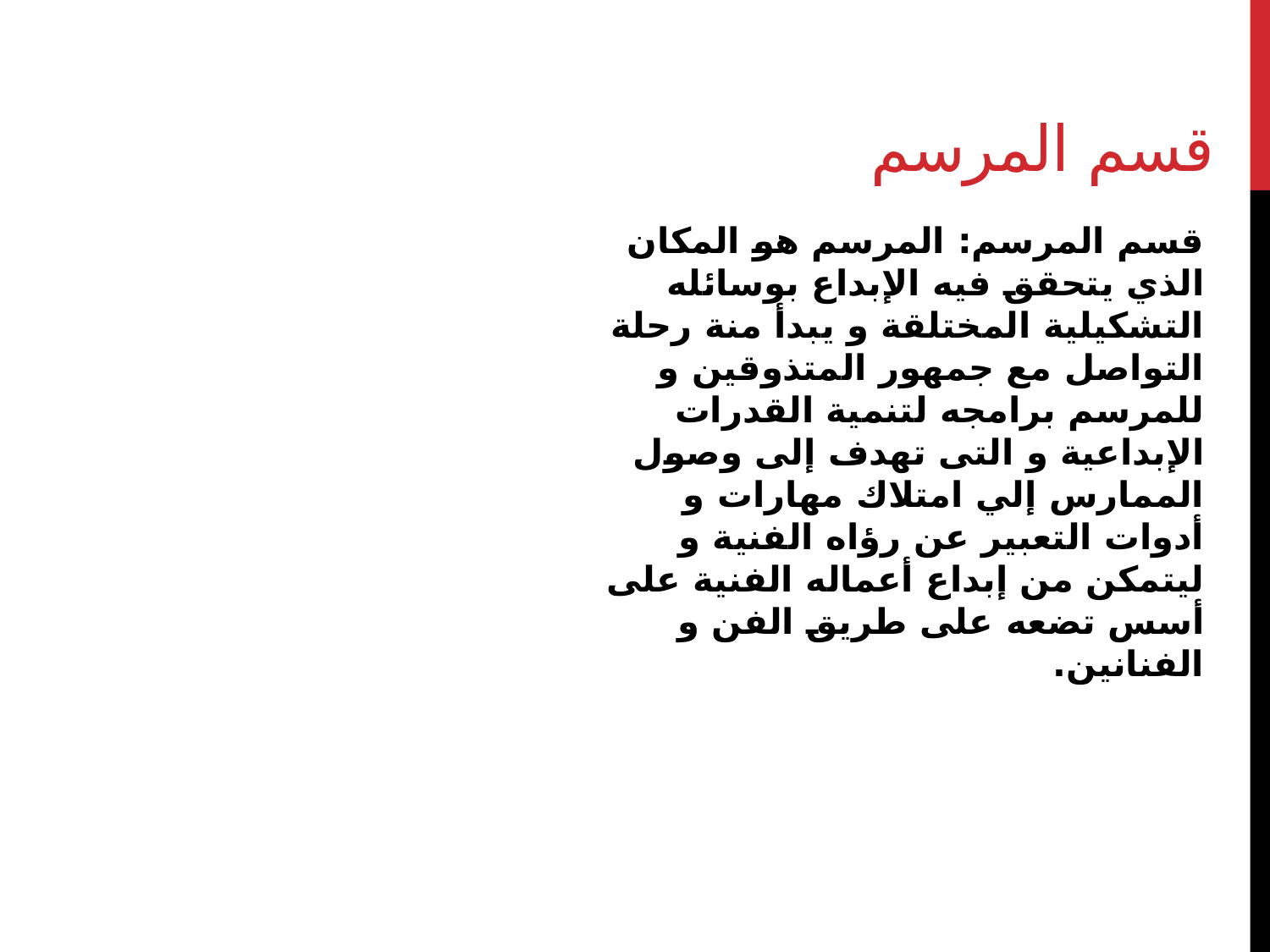

# قسم المرسم
قسم المرسم: المرسم هو المكان الذي يتحقق فيه الإبداع بوسائله التشكيلية المختلقة و يبدأ منة رحلة التواصل مع جمهور المتذوقين و للمرسم برامجه لتنمية القدرات الإبداعية و التى تهدف إلى وصول الممارس إلي امتلاك مهارات و أدوات التعبير عن رؤاه الفنية و ليتمكن من إبداع أعماله الفنية على أسس تضعه على طريق الفن و الفنانين.